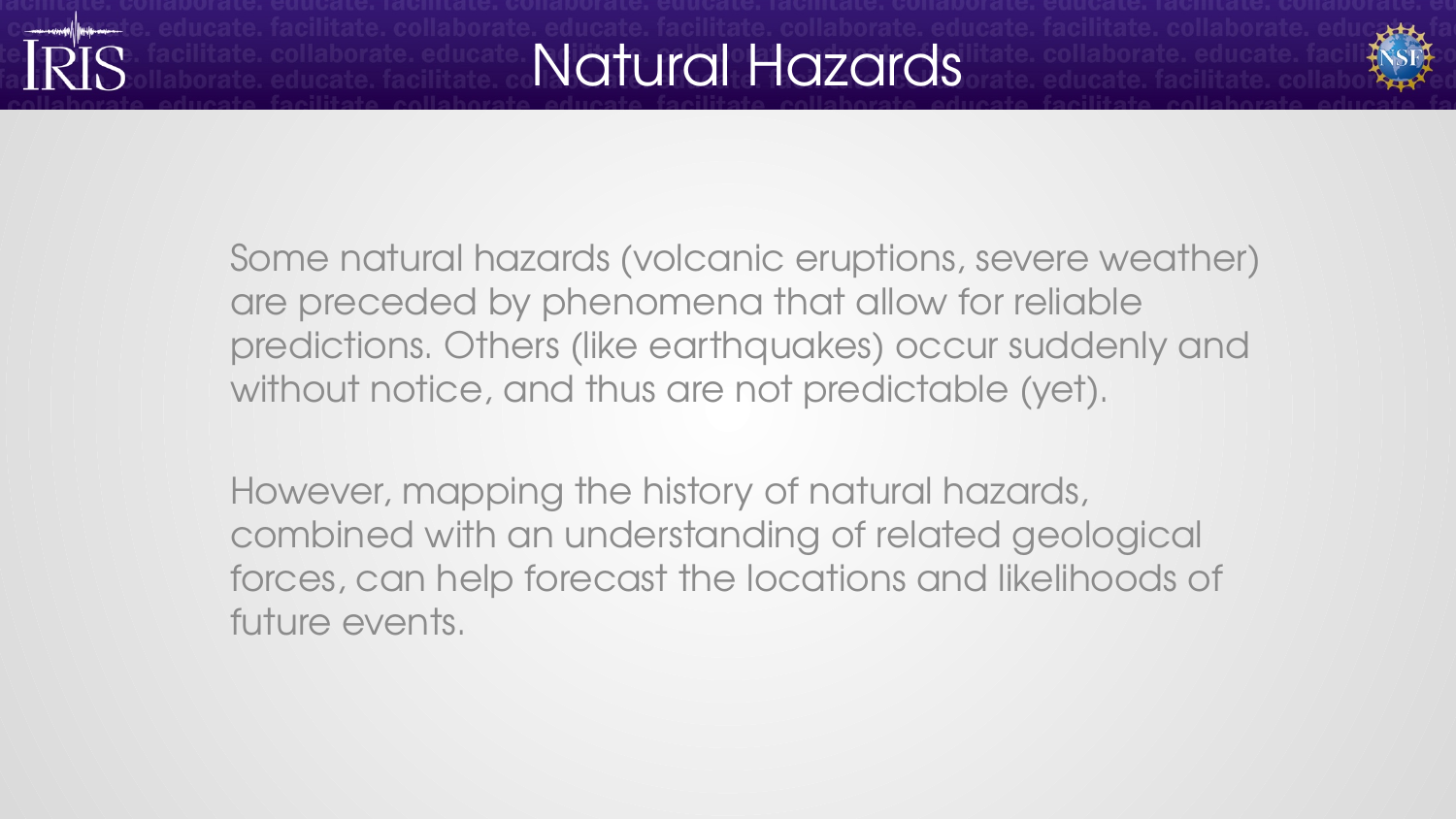

Natural Hazards
Some natural hazards (volcanic eruptions, severe weather) are preceded by phenomena that allow for reliable predictions. Others (like earthquakes) occur suddenly and without notice, and thus are not predictable (yet).

However, mapping the history of natural hazards, combined with an understanding of related geological forces, can help forecast the locations and likelihoods of future events.